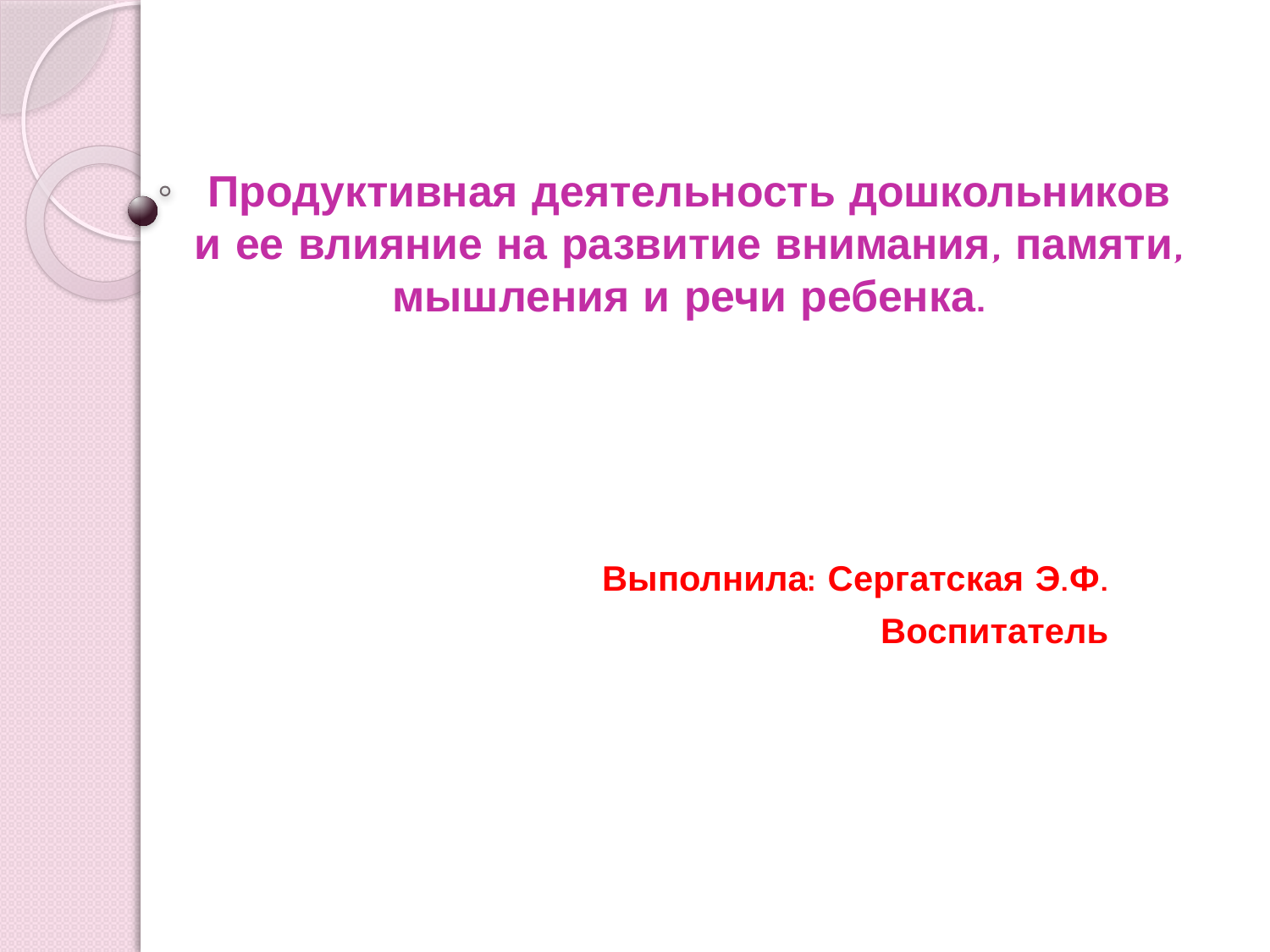

# Продуктивная деятельность дошкольников и ее влияние на развитие внимания, памяти, мышления и речи ребенка.

Выполнила: Сергатская Э.Ф.
Воспитатель